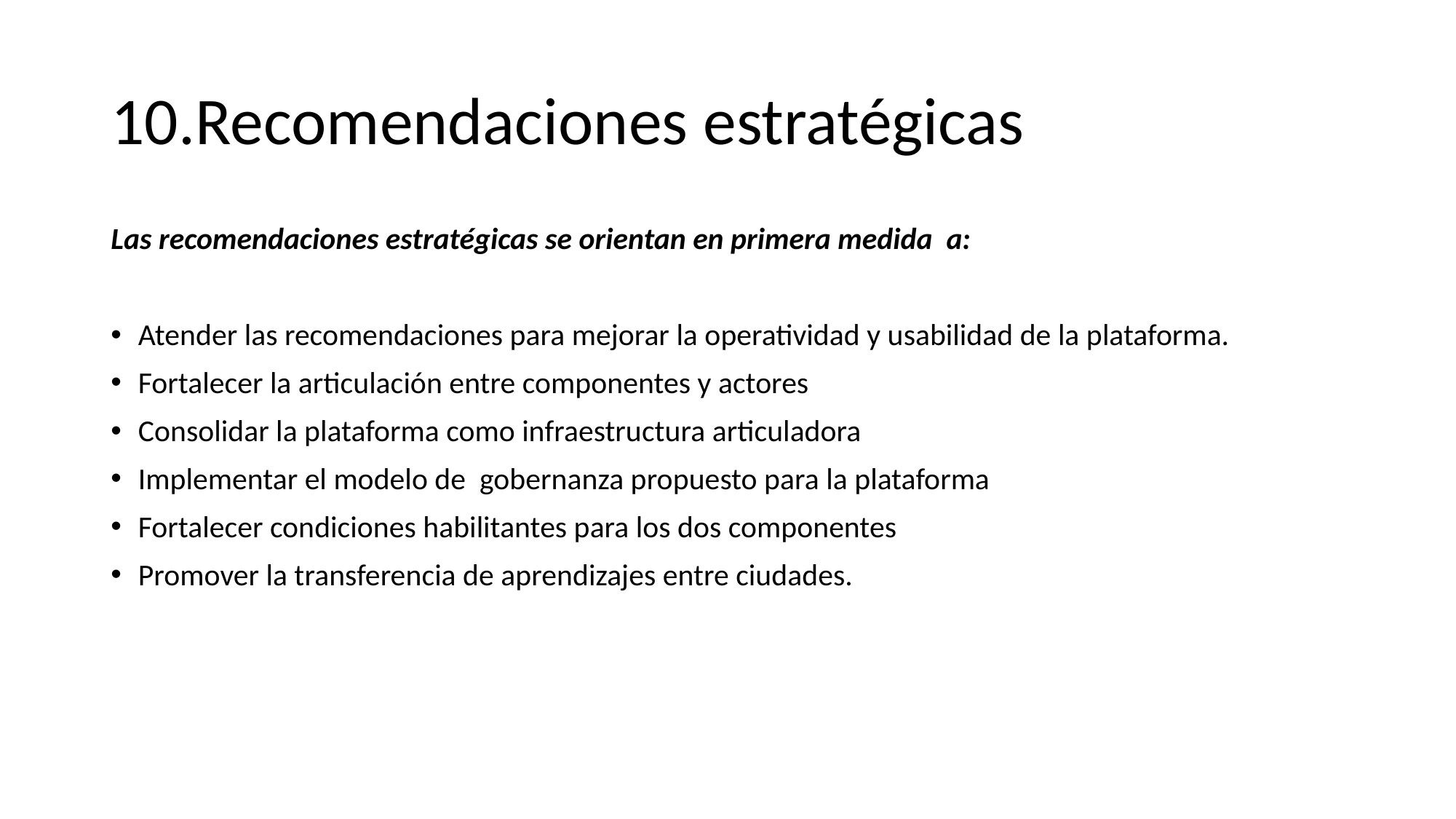

# 10.Recomendaciones estratégicas
Las recomendaciones estratégicas se orientan en primera medida  a:

Atender las recomendaciones para mejorar la operatividad y usabilidad de la plataforma.
Fortalecer la articulación entre componentes y actores
Consolidar la plataforma como infraestructura articuladora
Implementar el modelo de  gobernanza propuesto para la plataforma
Fortalecer condiciones habilitantes para los dos componentes
Promover la transferencia de aprendizajes entre ciudades.